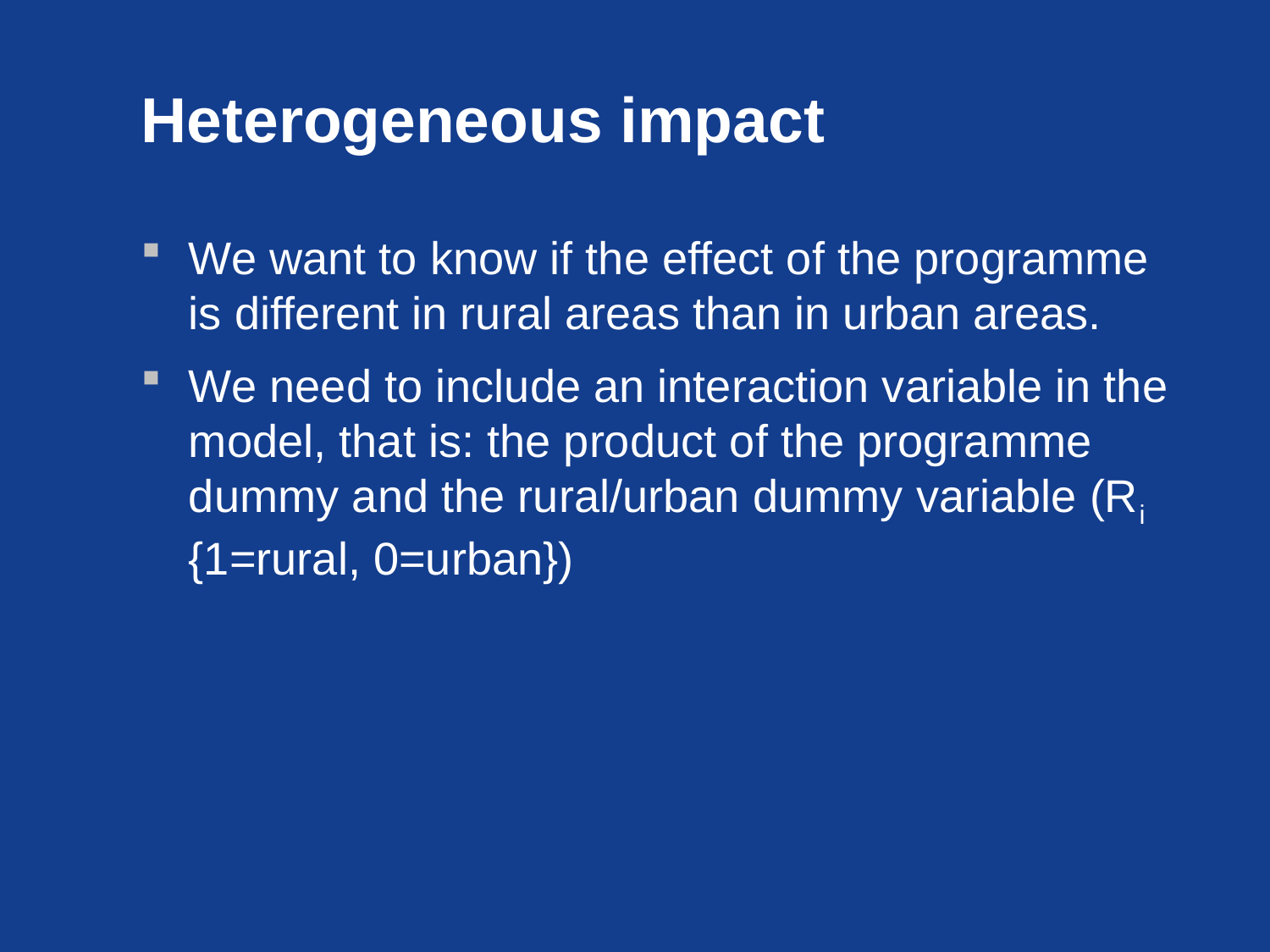

# Heterogeneous impact
We want to know if the effect of the programme is different in rural areas than in urban areas.
We need to include an interaction variable in the model, that is: the product of the programme dummy and the rural/urban dummy variable (Ri {1=rural, 0=urban})